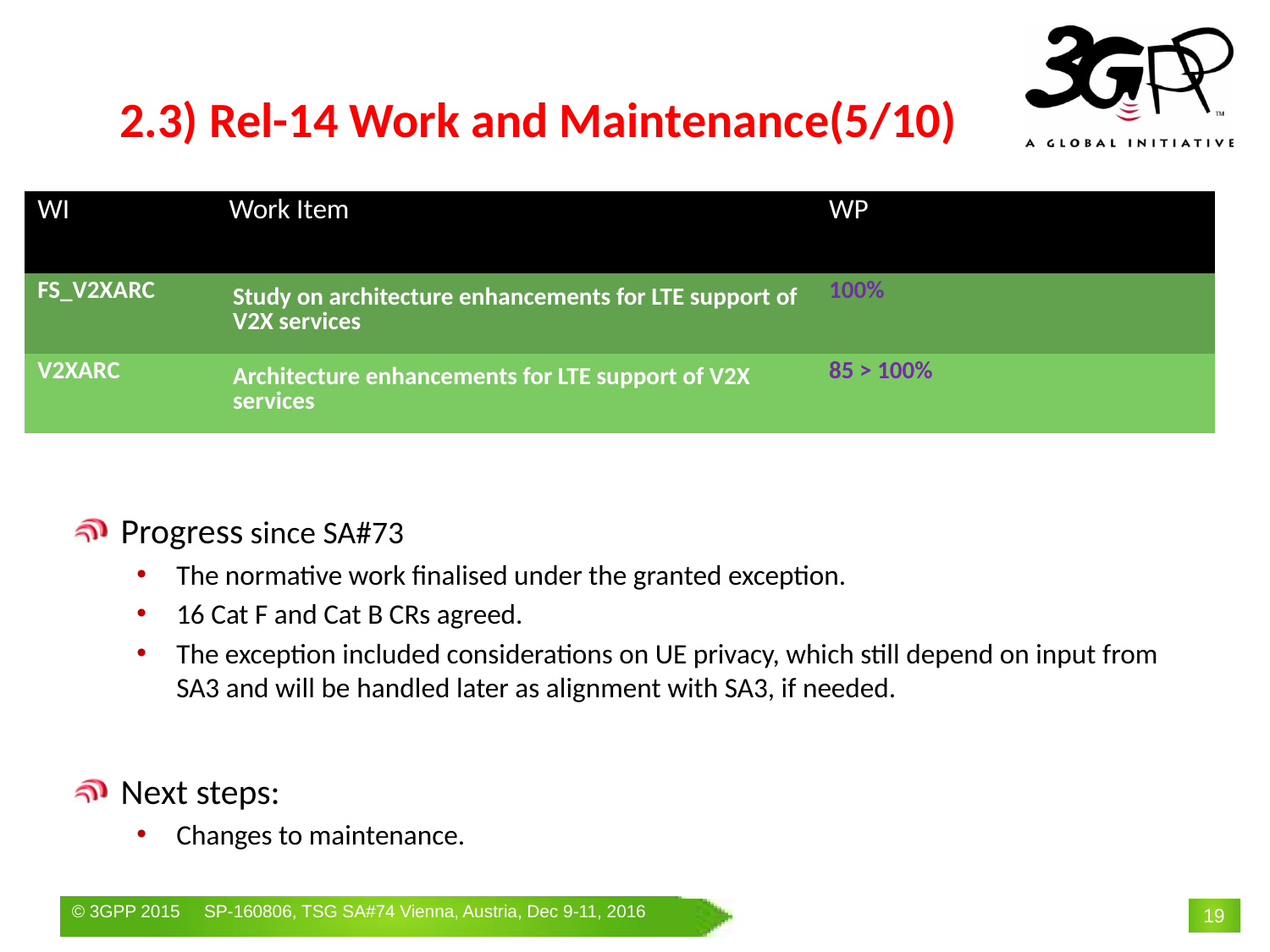

# 2.3) Rel-14 Work and Maintenance(5/10)
| WI | Work Item | WP |  |  |
| --- | --- | --- | --- | --- |
| FS\_V2XARC | Study on architecture enhancements for LTE support of V2X services | 100% |  |  |
| V2XARC | Architecture enhancements for LTE support of V2X services | 85 > 100% |  |  |
Progress since SA#73
The normative work finalised under the granted exception.
16 Cat F and Cat B CRs agreed.
The exception included considerations on UE privacy, which still depend on input from SA3 and will be handled later as alignment with SA3, if needed.

Next steps:
Changes to maintenance.